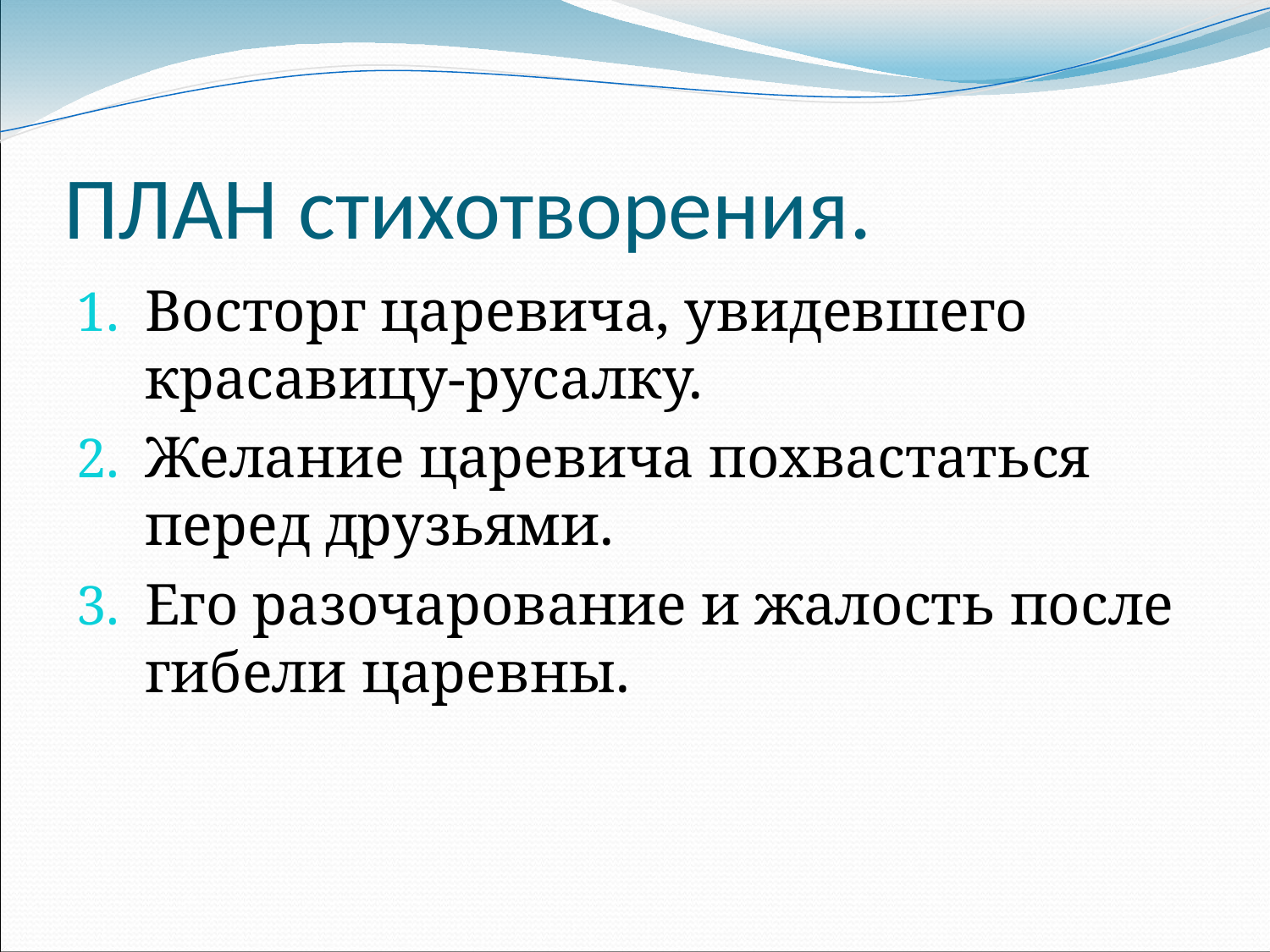

# ПЛАН стихотворения.
Восторг царевича, увидевшего красавицу-русалку.
Желание царевича похвастаться перед друзьями.
Его разочарование и жалость после гибели царевны.